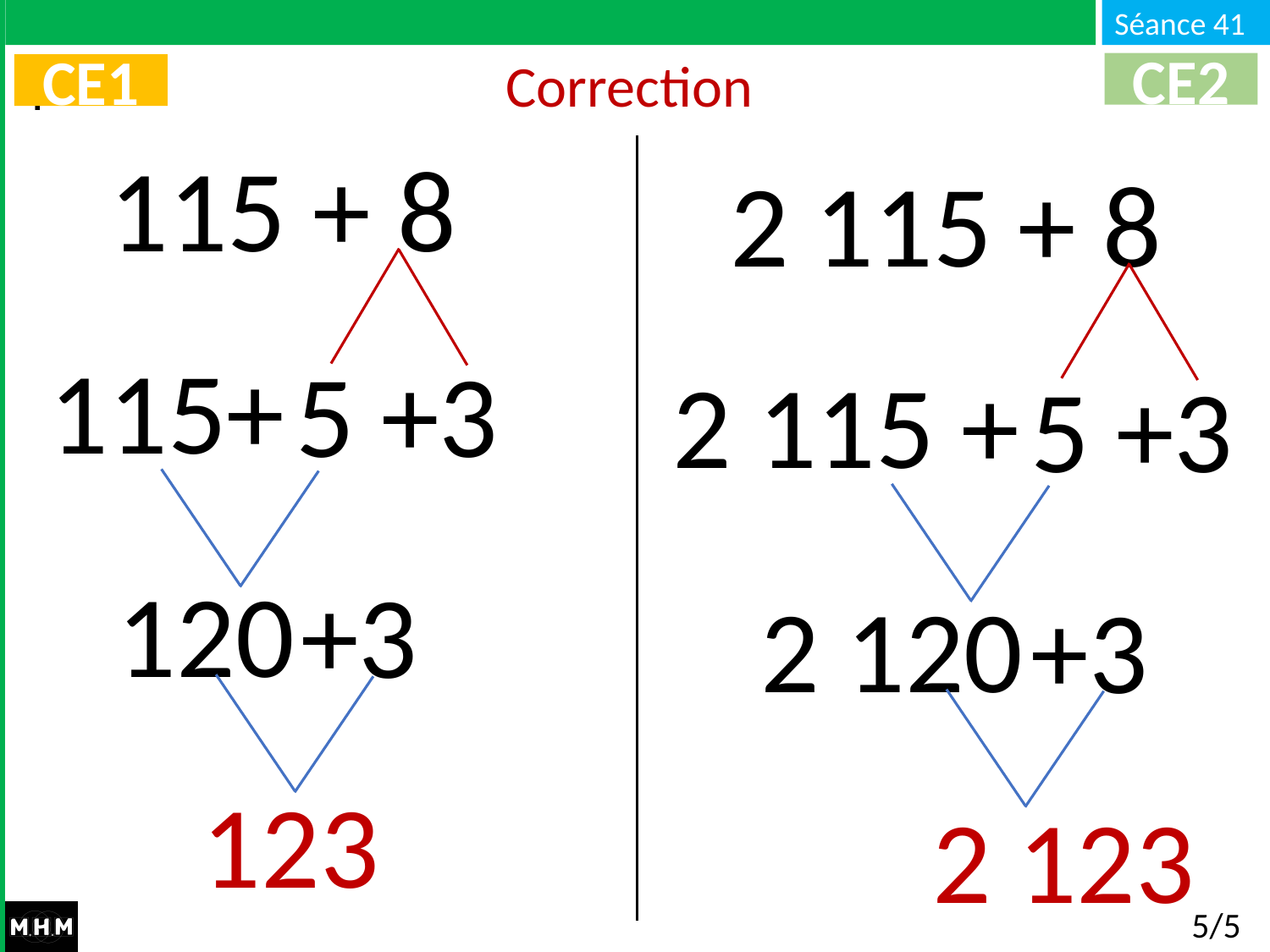

# Correction
CE2
CE1
115 + 8
2 115 + 8
115+
5 +3
2 115 +
5 +3
120
+3
2 120
+3
123
2 123
5/5